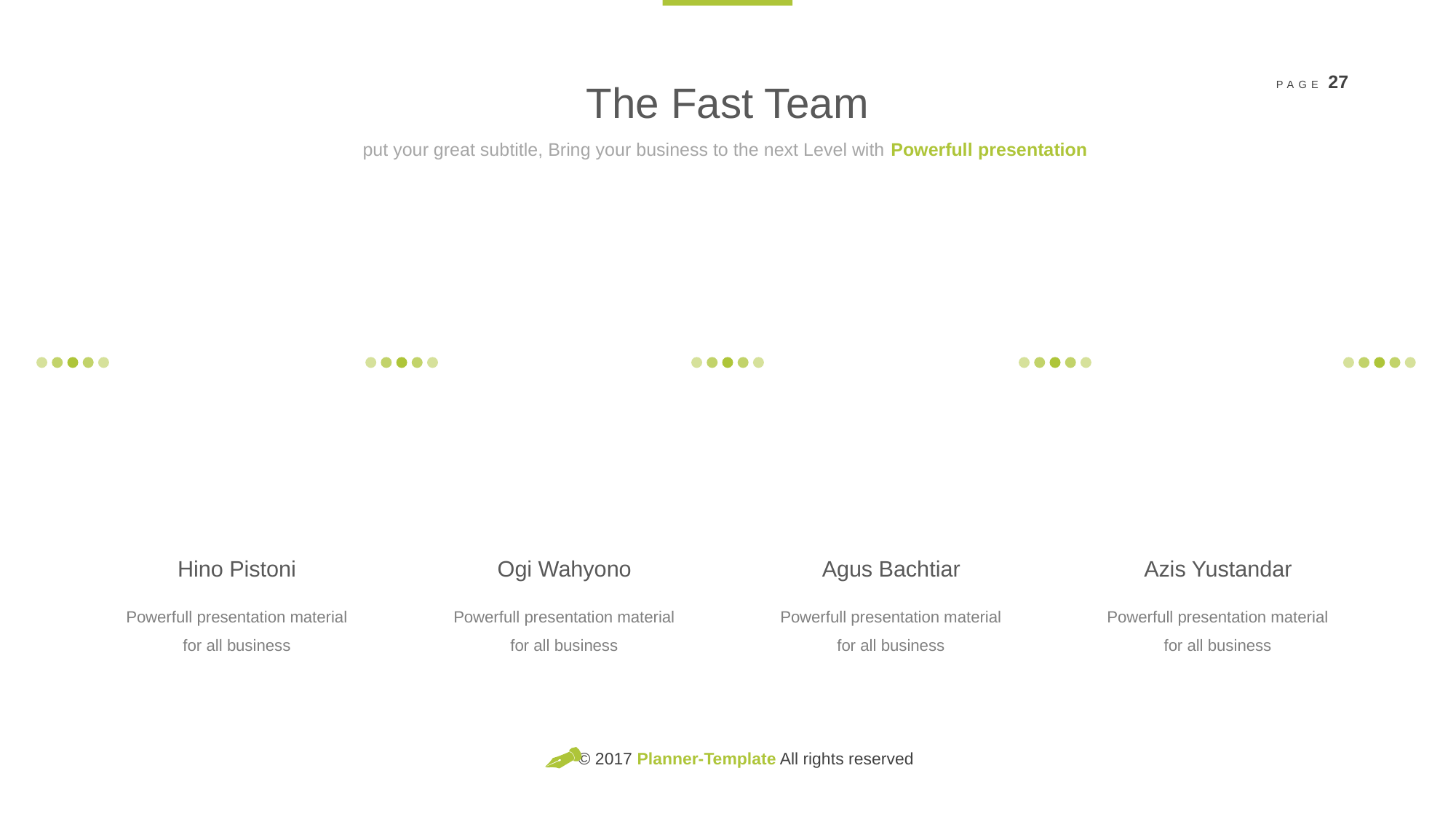

The Fast Team
put your great subtitle, Bring your business to the next Level with Powerfull presentation

Hino Pistoni
Ogi Wahyono
Agus Bachtiar
Azis Yustandar
Powerfull presentation material for all business
Powerfull presentation material for all business
Powerfull presentation material for all business
Powerfull presentation material for all business